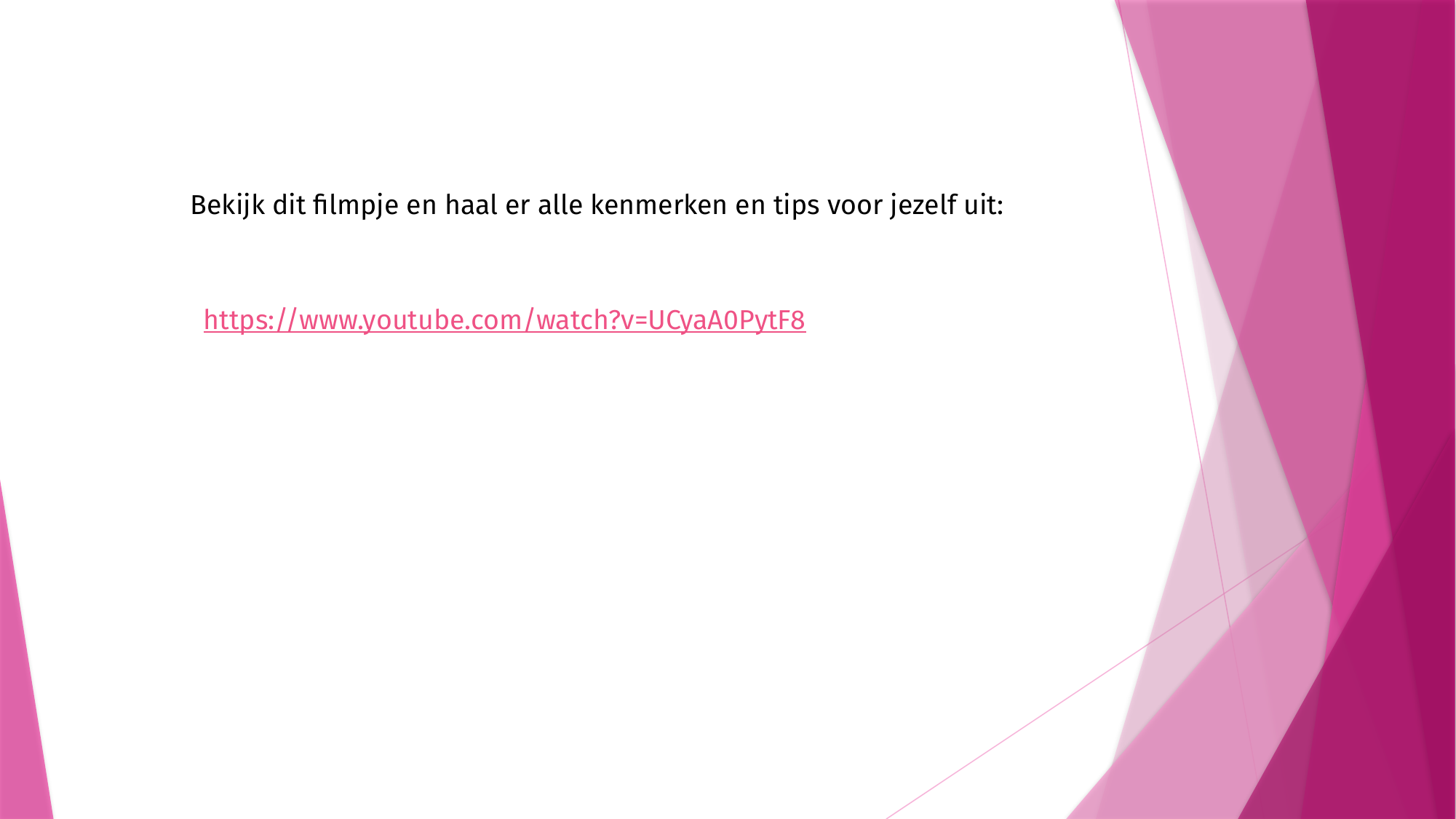

Bekijk dit filmpje en haal er alle kenmerken en tips voor jezelf uit:
https://www.youtube.com/watch?v=UCyaA0PytF8